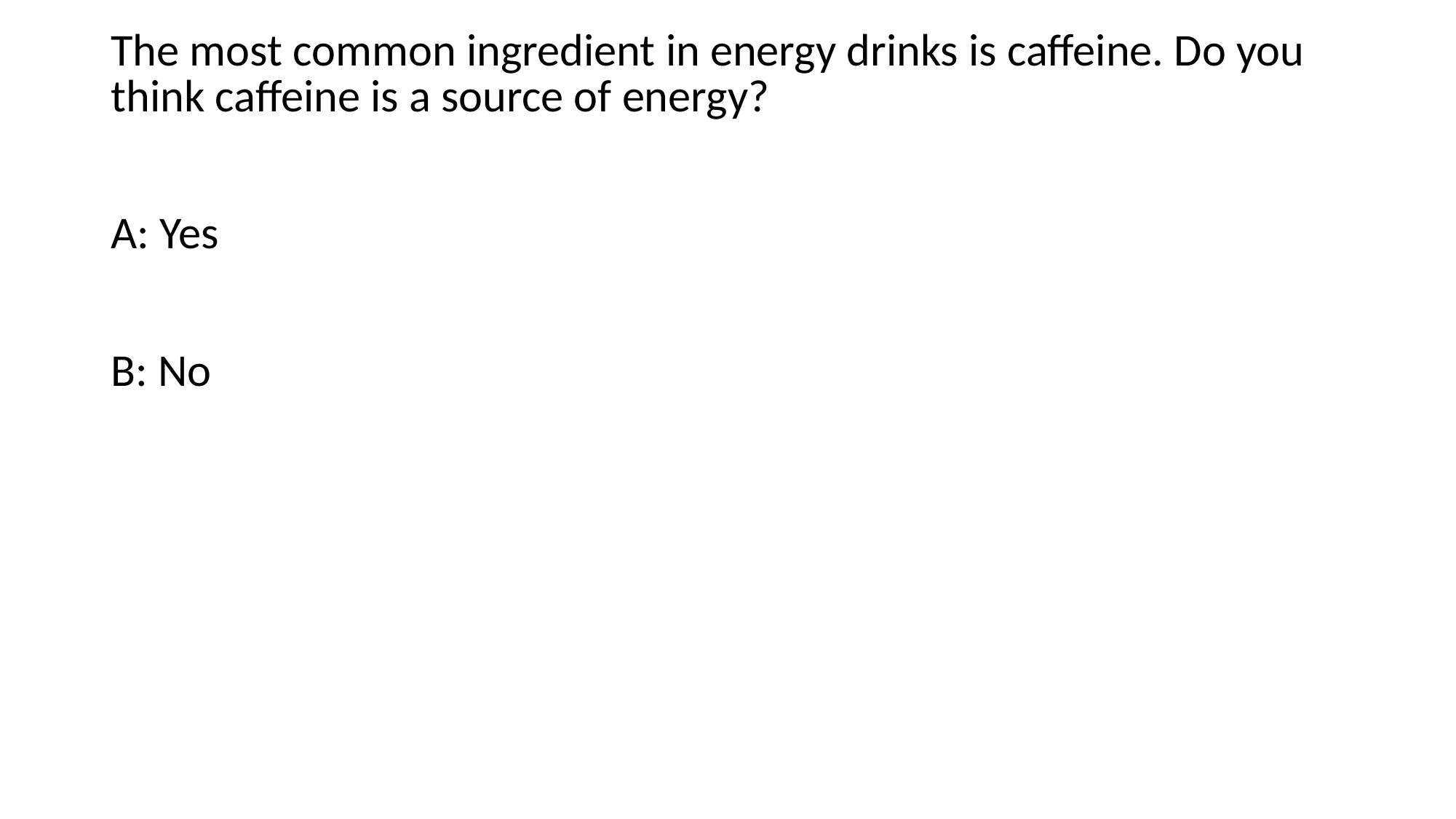

| The most common ingredient in energy drinks is caffeine. Do you think caffeine is a source of energy? A: Yes B: No |
| --- |